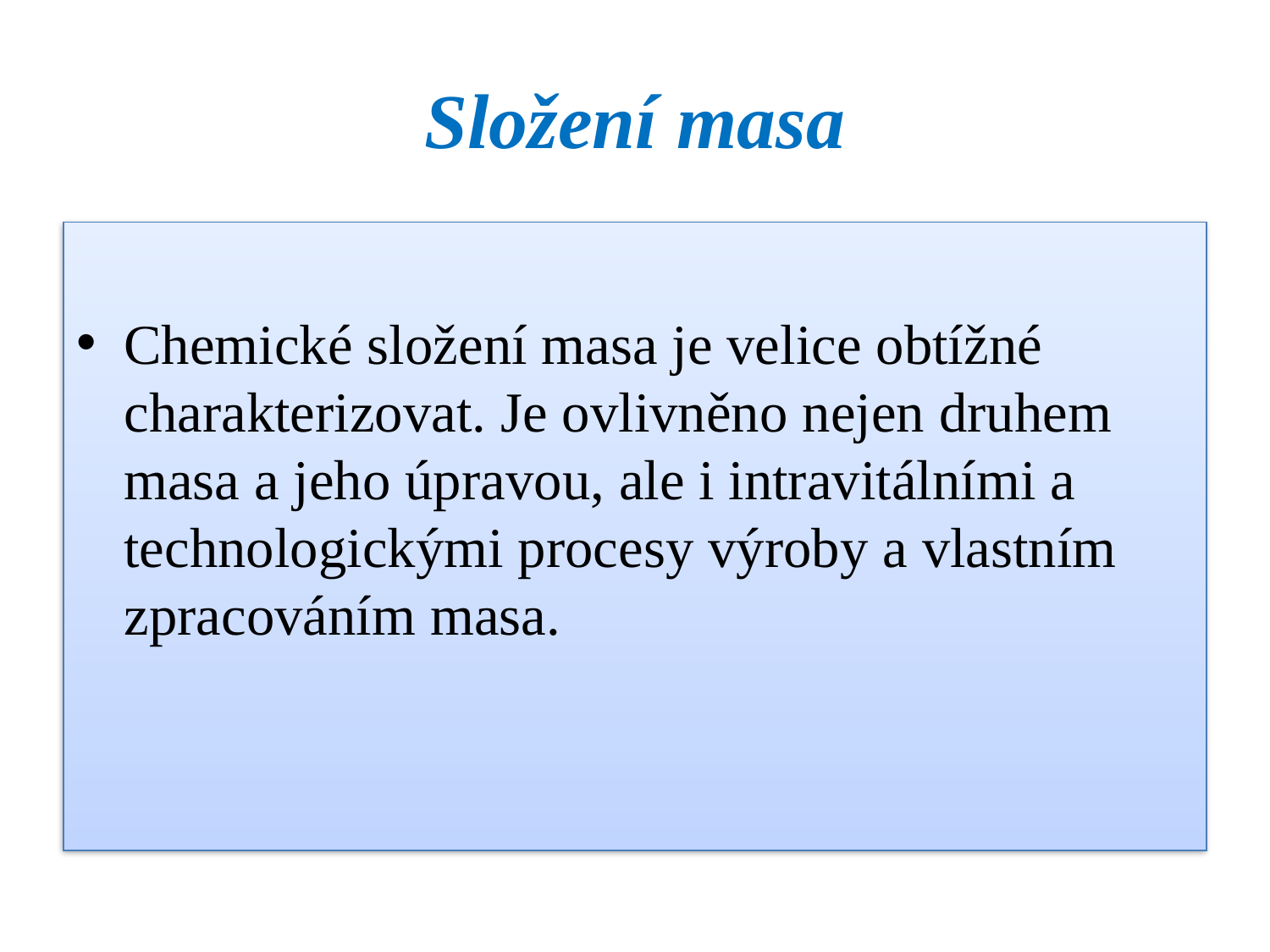

# Složení masa

Chemické složení masa je velice obtížné charakterizovat. Je ovlivněno nejen druhem masa a jeho úpravou, ale i intravitálními a technologickými procesy výroby a vlastním zpracováním masa.